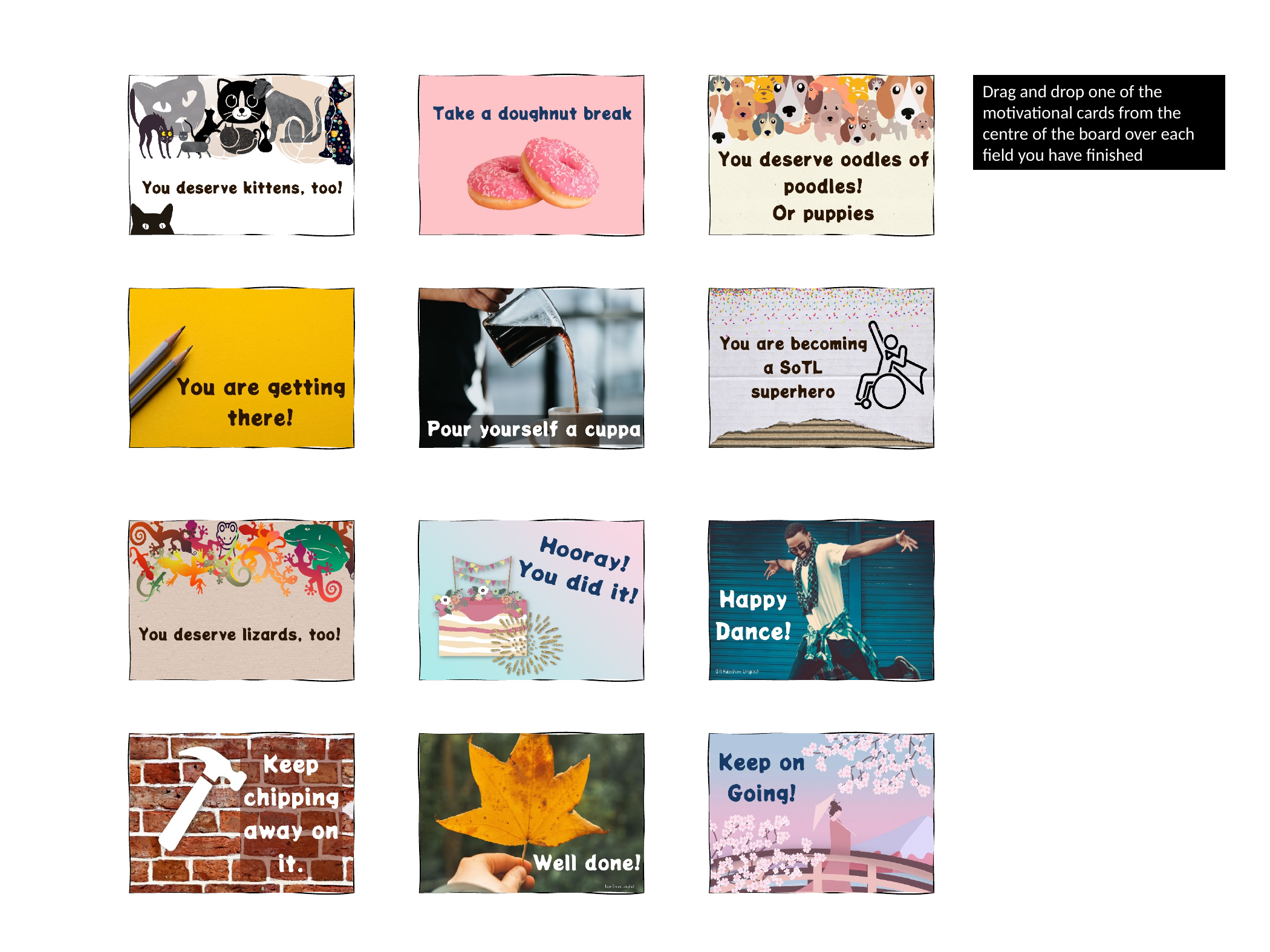

Drag and drop one of the motivational cards from the centre of the board over each field you have finished